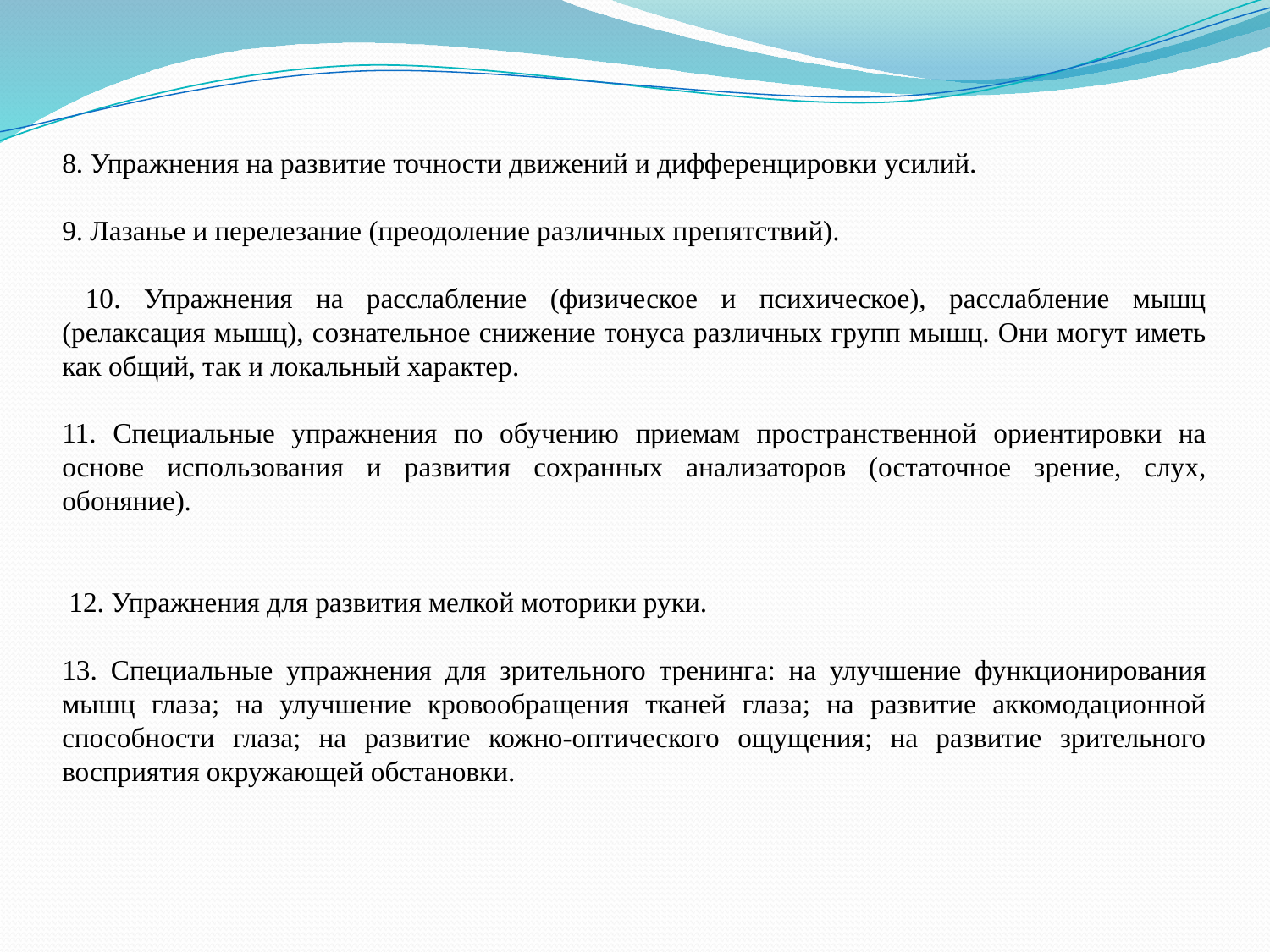

8. Упражнения на развитие точности движений и дифференцировки усилий.

9. Лазанье и перелезание (преодоление различных препятствий).

 10. Упражнения на расслабление (физическое и психическое), расслабление мышц (релаксация мышц), сознательное снижение тонуса различных групп мышц. Они могут иметь как общий, так и локальный характер.

11. Специальные упражнения по обучению приемам пространственной ориентировки на основе использования и развития сохранных анализаторов (остаточное зрение, слух, обоняние).

 12. Упражнения для развития мелкой моторики руки.

13. Специальные упражнения для зрительного тренинга: на улучшение функционирования мышц глаза; на улучшение кровообращения тканей глаза; на развитие аккомодационной способности глаза; на развитие кожно-оптического ощущения; на развитие зрительного восприятия окружающей обстановки.